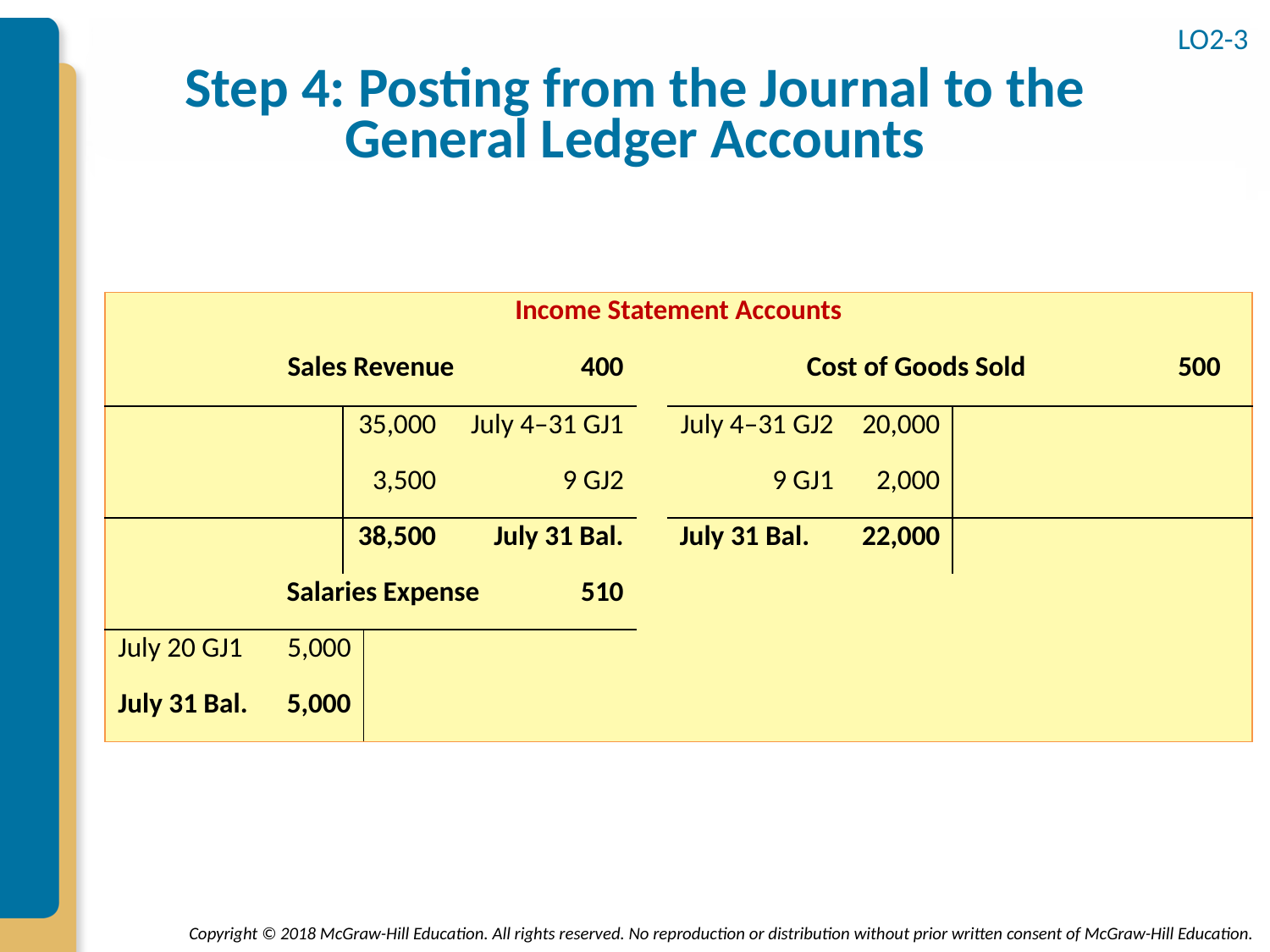

LO2-3
# Step 4: Posting from the Journal to the General Ledger Accounts
| Income Statement Accounts |  |  |  |  |  |  |  |  |  |  |
| --- | --- | --- | --- | --- | --- | --- | --- | --- | --- | --- |
| Sales Revenue 400 |  |  |  |  |  |  | Cost of Goods Sold 500 |  |  |  |
|  |  |  | 35,000 |  | July 4–31 GJ1 |  | July 4–31 GJ2 | 20,000 |  |  |
|  |  |  | 3,500 |  | 9 GJ2 |  | 9 GJ1 | 2,000 |  |  |
|  |  |  | 38,500 |  | July 31 Bal. |  | July 31 Bal. | 22,000 |  |  |
| Salaries Expense 510 |  |  |  |  |  |  |  |  |  |  |
| July 20 GJ1 |  | 5,000 |  |  |  |  |  |  |  |  |
| July 31 Bal. |  | 5,000 |  |  |  |  |  |  |  |  |